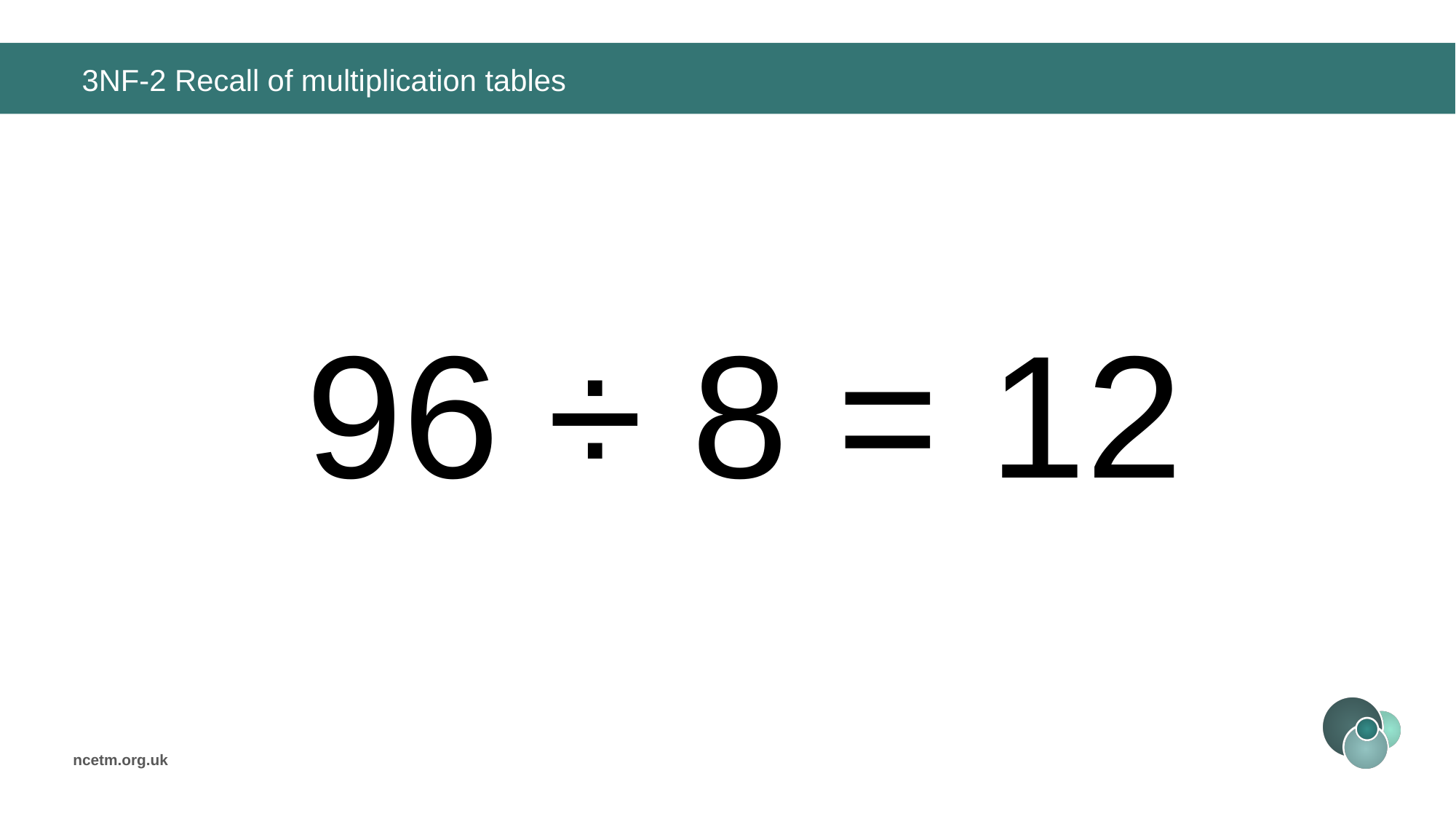

# 3NF-2 Recall of multiplication tables
96 ÷ 8 =
12